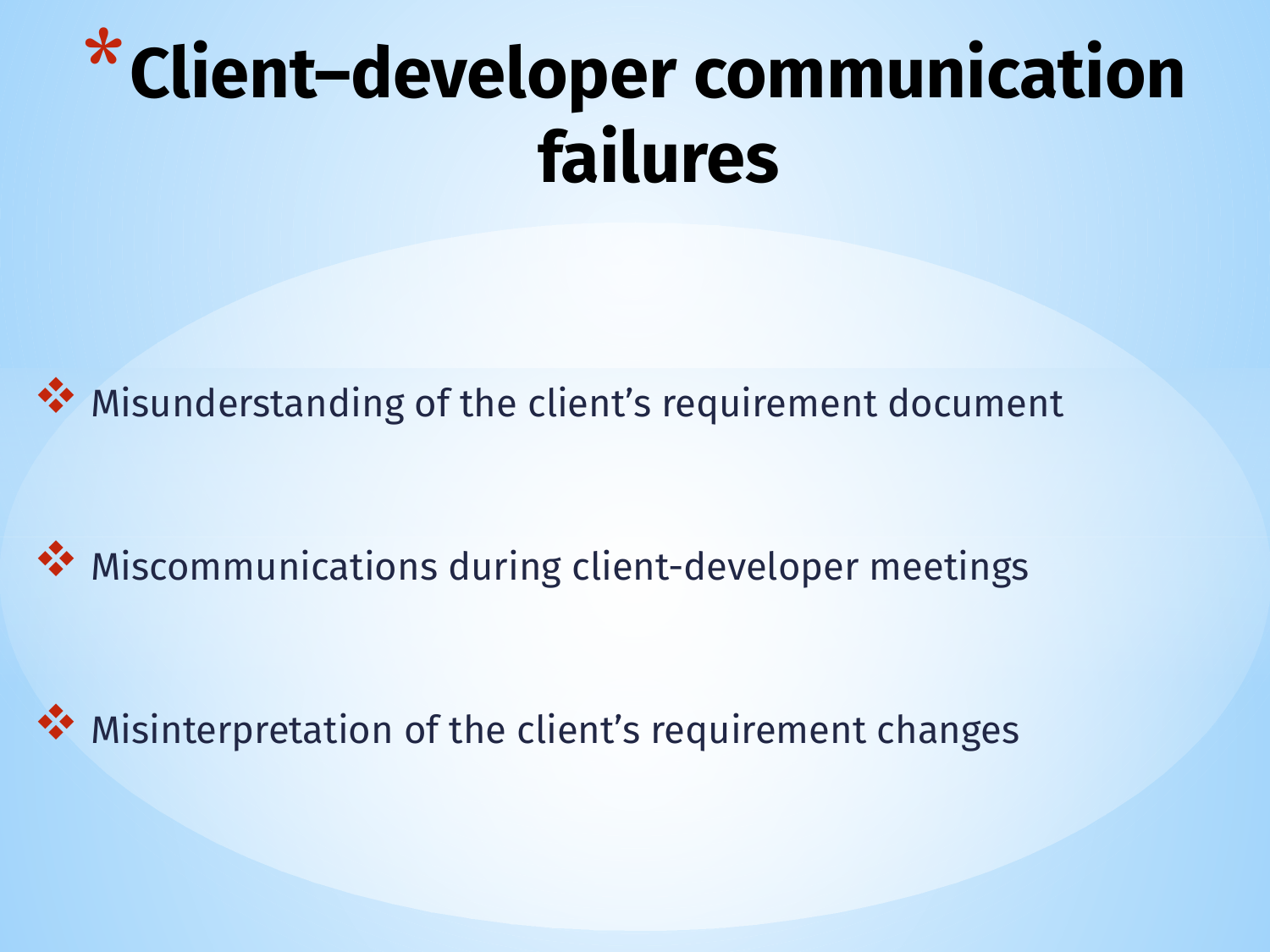

# Client–developer communication failures
 Misunderstanding of the client’s requirement document

 Miscommunications during client-developer meetings

 Misinterpretation of the client’s requirement changes